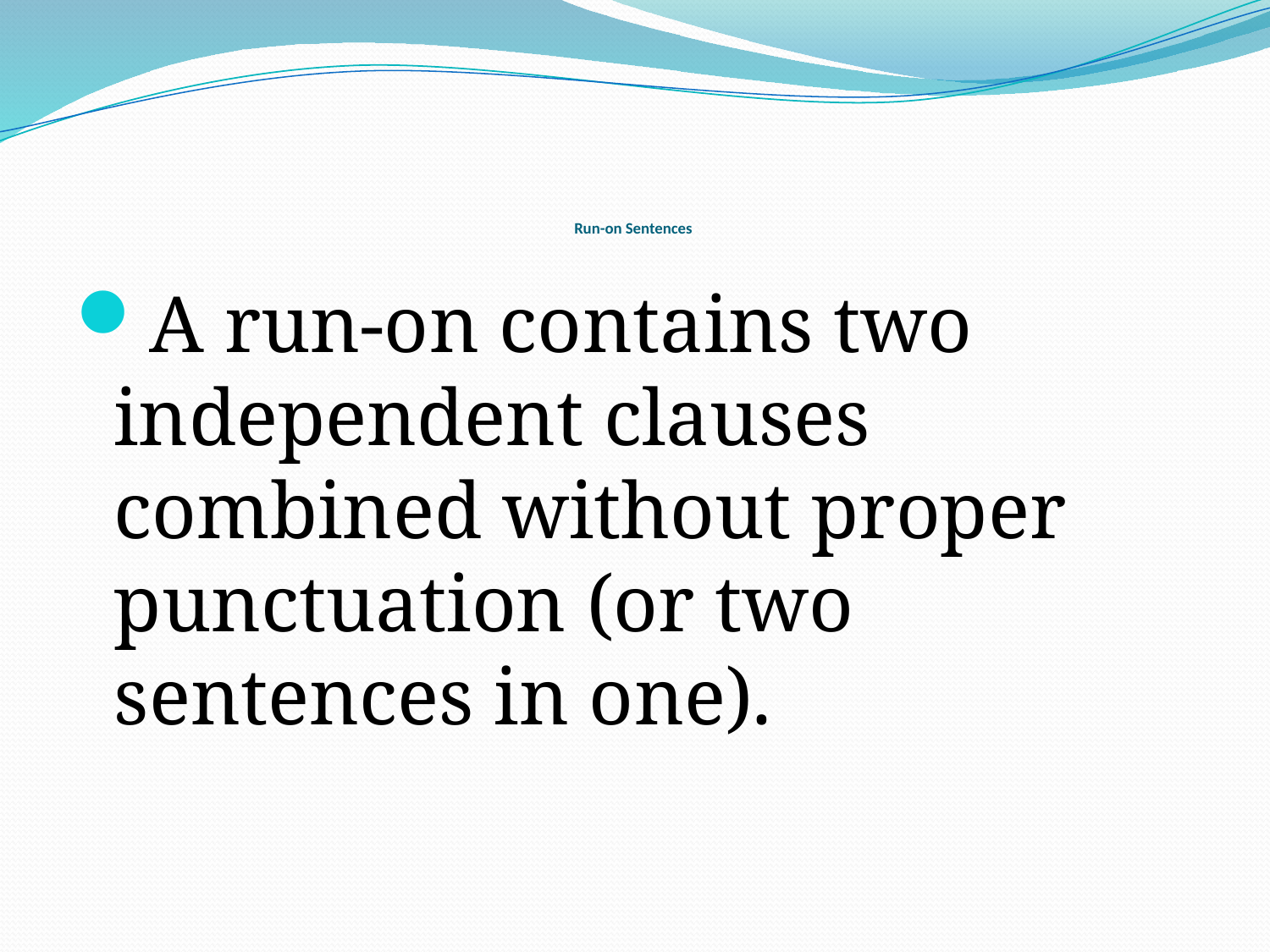

# Run-on Sentences
A run-on contains two independent clauses combined without proper punctuation (or two sentences in one).